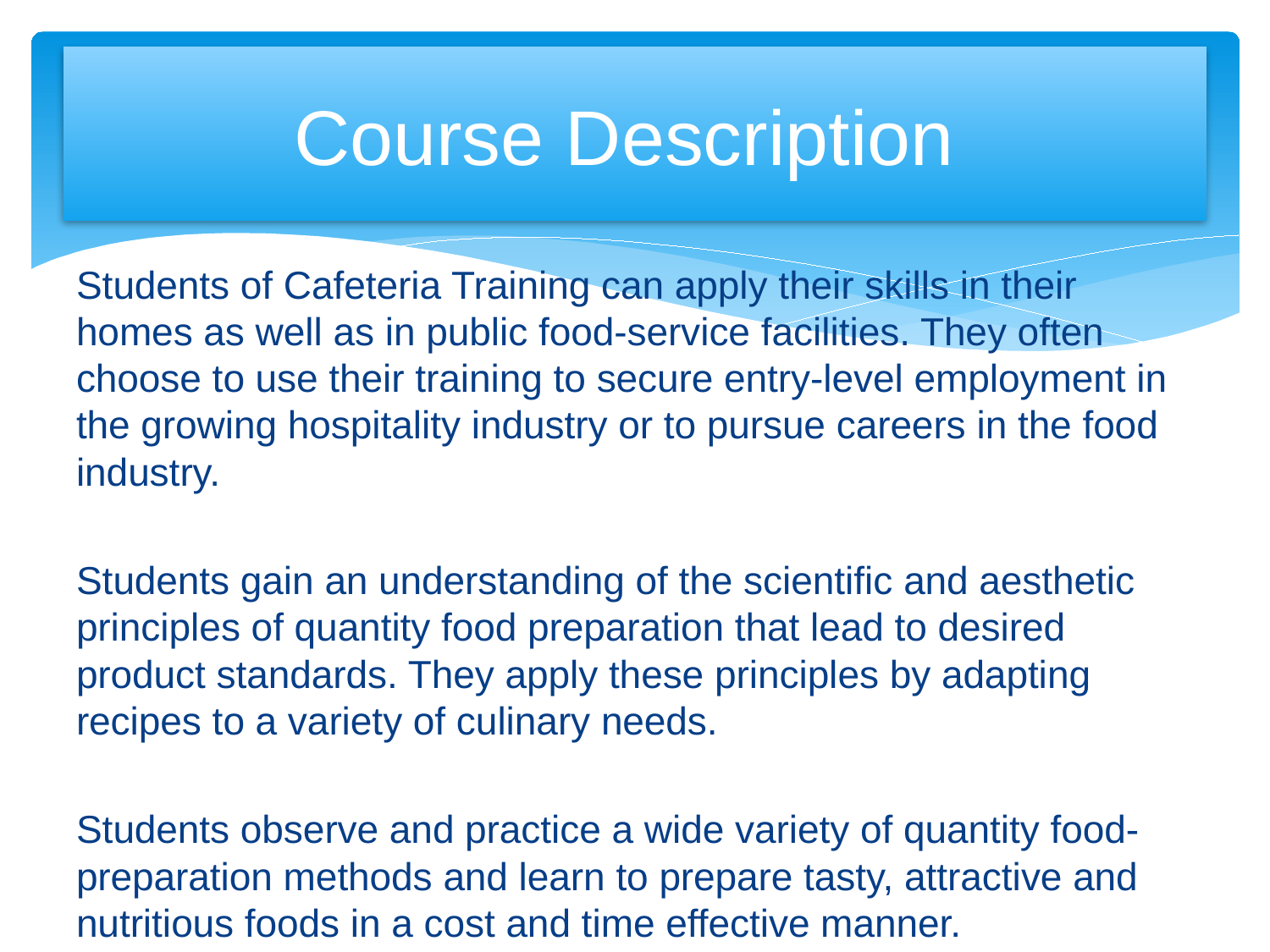

# Course Description
Students of Cafeteria Training can apply their skills in their homes as well as in public food-service facilities. They often choose to use their training to secure entry-level employment in the growing hospitality industry or to pursue careers in the food industry.

Students gain an understanding of the scientific and aesthetic principles of quantity food preparation that lead to desired product standards. They apply these principles by adapting recipes to a variety of culinary needs.

Students observe and practice a wide variety of quantity food-preparation methods and learn to prepare tasty, attractive and nutritious foods in a cost and time effective manner.